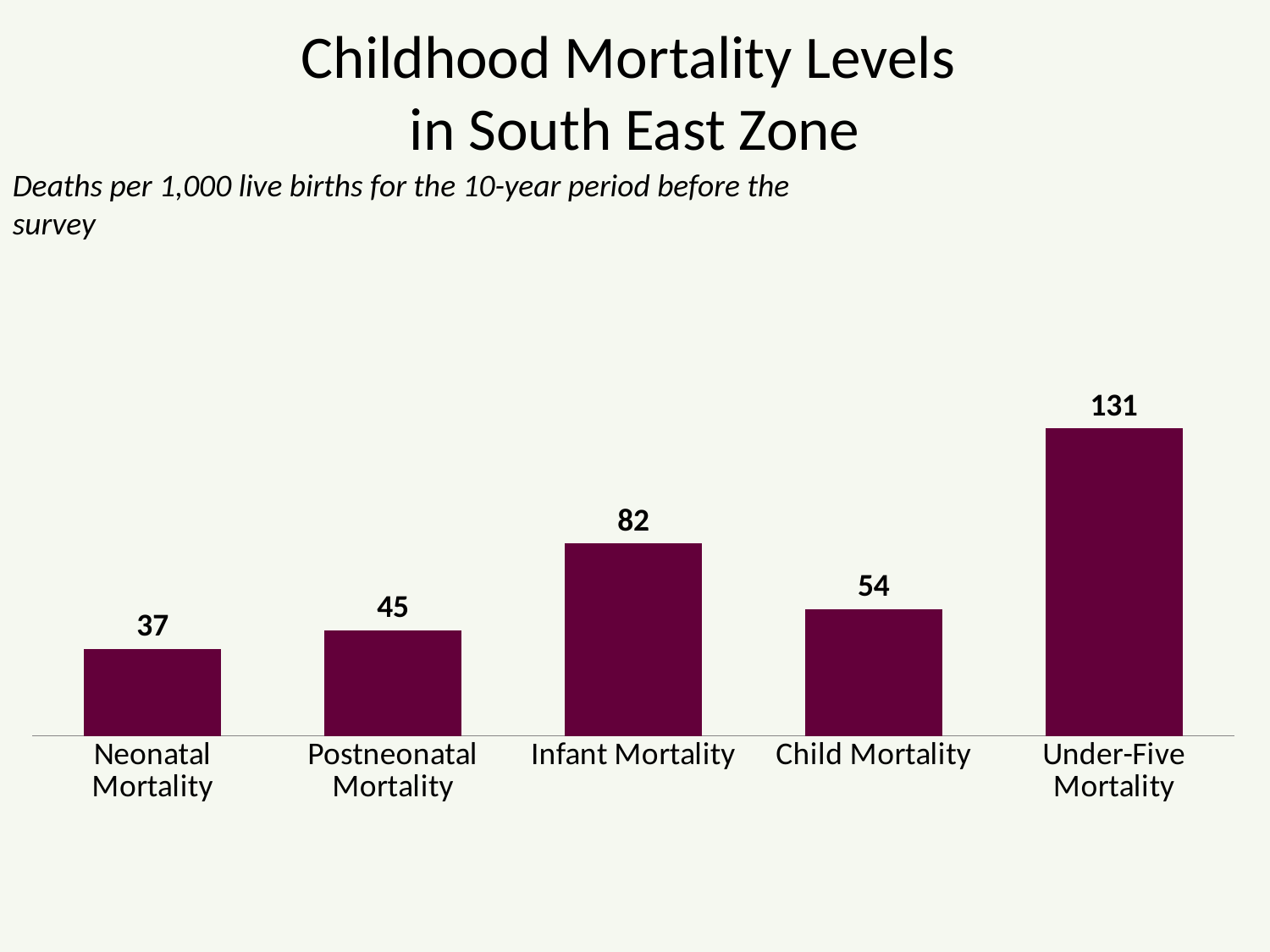

# Childhood Mortality Levels in South East Zone
Deaths per 1,000 live births for the 10-year period before the survey

### Chart

| Category |  |
|---|---|
| Neonatal Mortality | 37.0 |
| Postneonatal Mortality | 45.0 |
| Infant Mortality | 82.0 |
| Child Mortality | 54.0 |
| Under-Five Mortality | 131.0 |